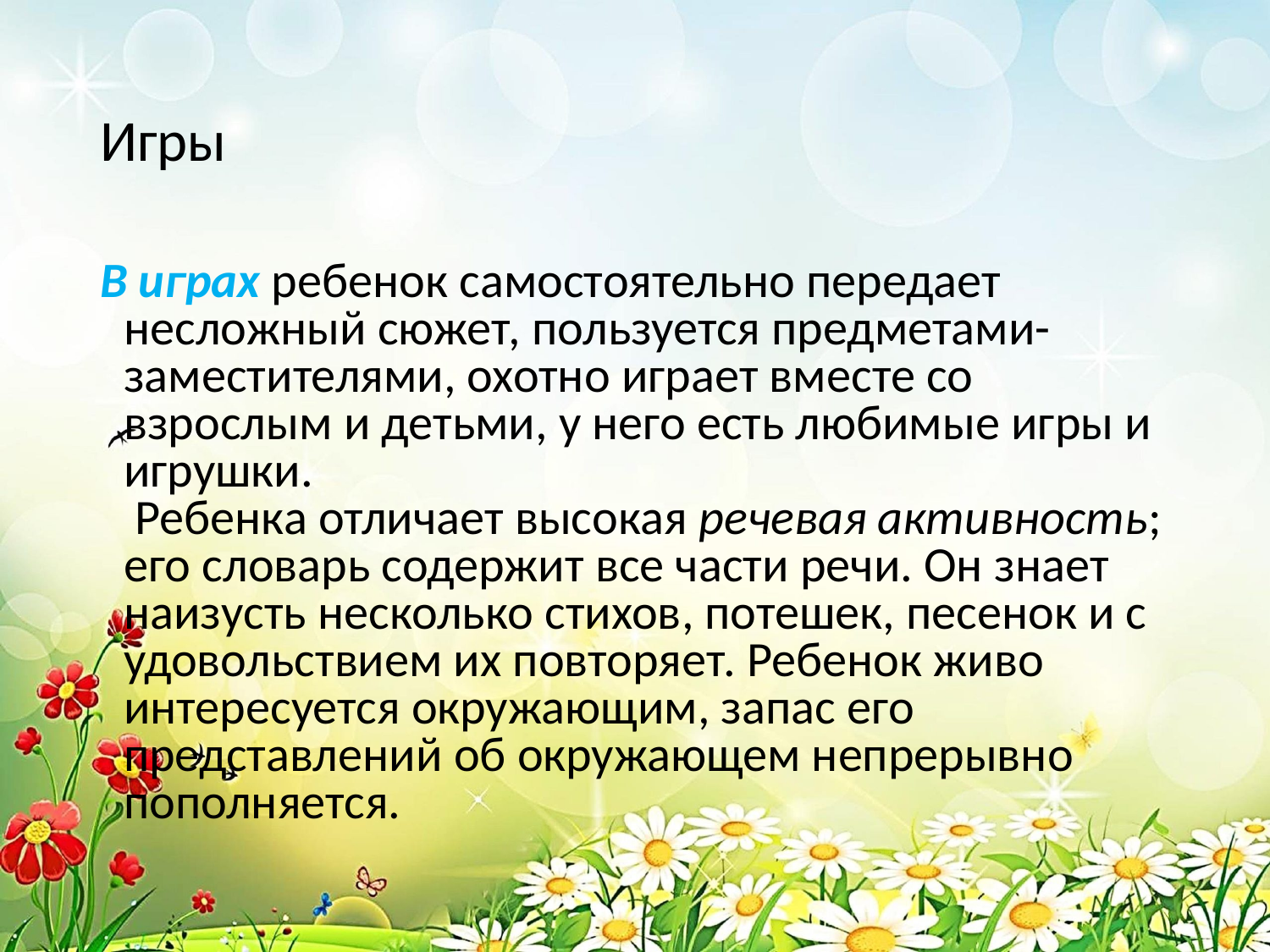

# Игры
В играх ребенок самостоятельно передает несложный сюжет, пользуется предметами-заместителями, охотно играет вместе со взрослым и детьми, у него есть любимые игры и игрушки.
 Ребенка отличает высокая речевая активность; его словарь содержит все части речи. Он знает наизусть несколько стихов, потешек, песенок и с удовольствием их повторяет. Ребенок живо интересуется окружающим, запас его представлений об окружающем непрерывно пополняется.